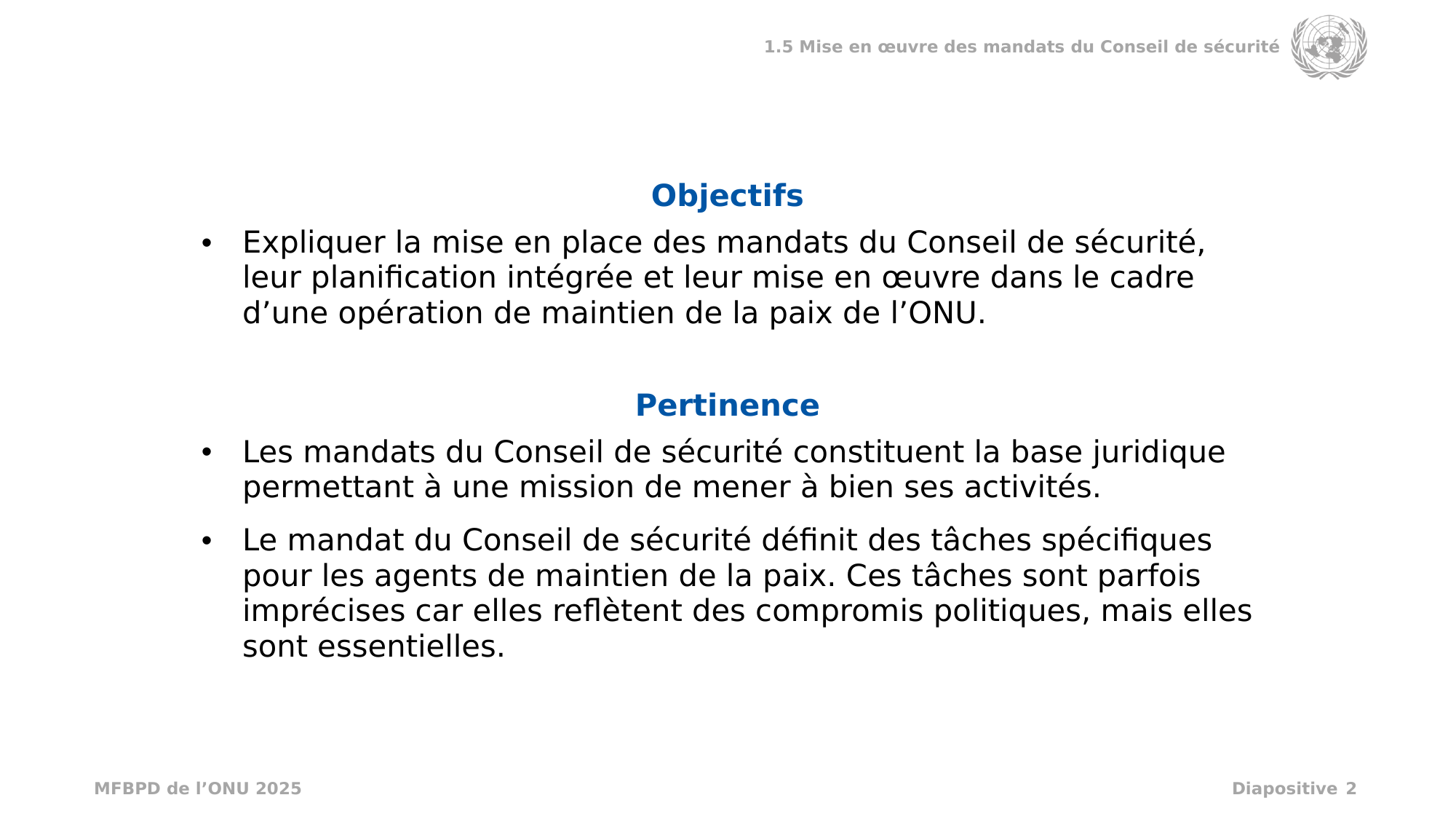

| Objectifs |
| --- |
| Expliquer la mise en place des mandats du Conseil de sécurité, leur planification intégrée et leur mise en œuvre dans le cadre d’une opération de maintien de la paix de l’ONU. |
|  |
| Pertinence |
| Les mandats du Conseil de sécurité constituent la base juridique permettant à une mission de mener à bien ses activités. Le mandat du Conseil de sécurité définit des tâches spécifiques pour les agents de maintien de la paix. Ces tâches sont parfois imprécises car elles reflètent des compromis politiques, mais elles sont essentielles. |